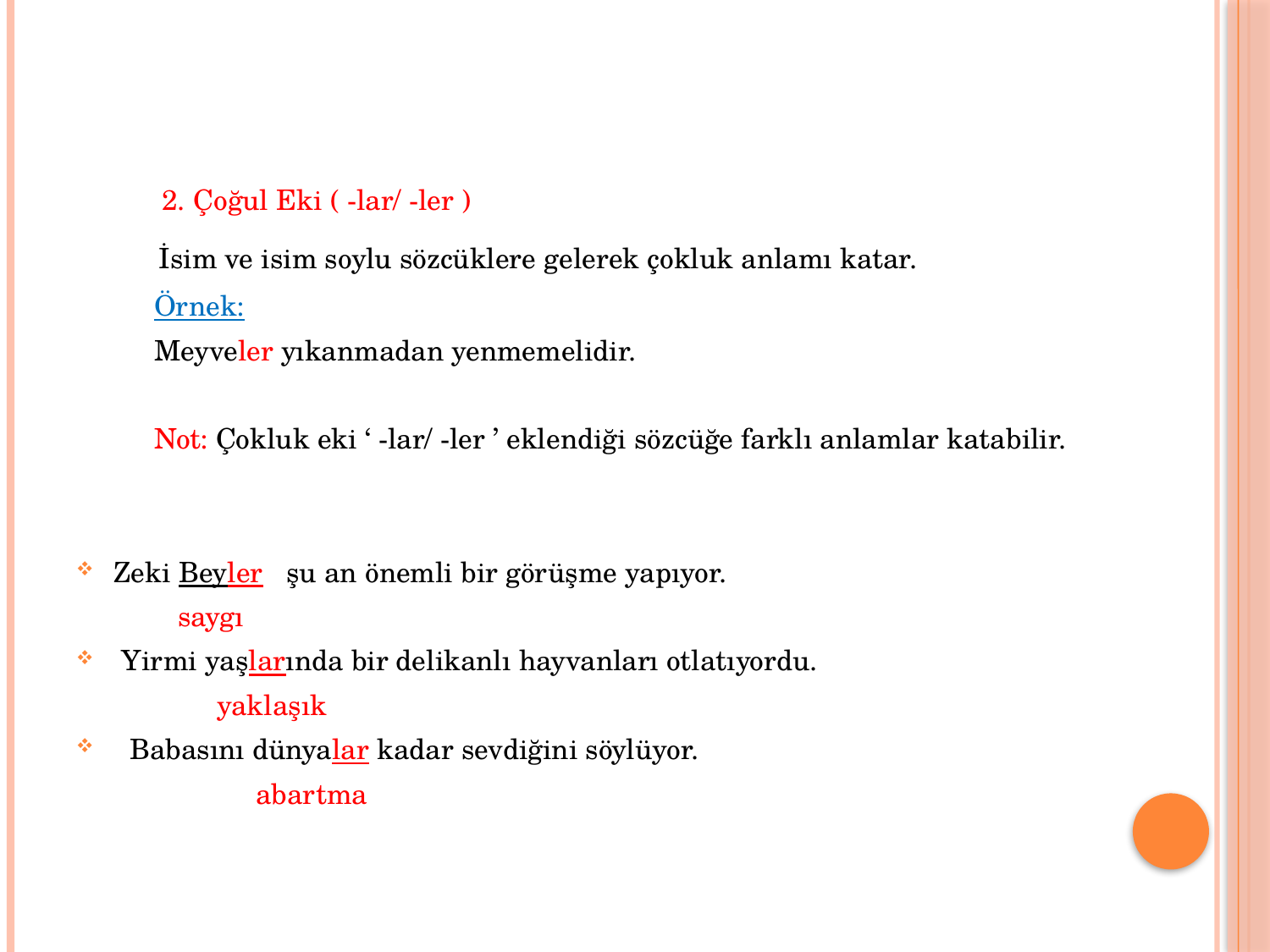

2. Çoğul Eki ( -lar/ -ler )
       İsim ve isim soylu sözcüklere gelerek çokluk anlamı katar.
          Örnek:
          Meyveler yıkanmadan yenmemelidir.

          Not: Çokluk eki ‘ -lar/ -ler ’ eklendiği sözcüğe farklı anlamlar katabilir.

Zeki Beyler   şu an önemli bir görüşme yapıyor.
             saygı
 Yirmi yaşlarında bir delikanlı hayvanları otlatıyordu.
                  yaklaşık
  Babasını dünyalar kadar sevdiğini söylüyor.
                       abartma